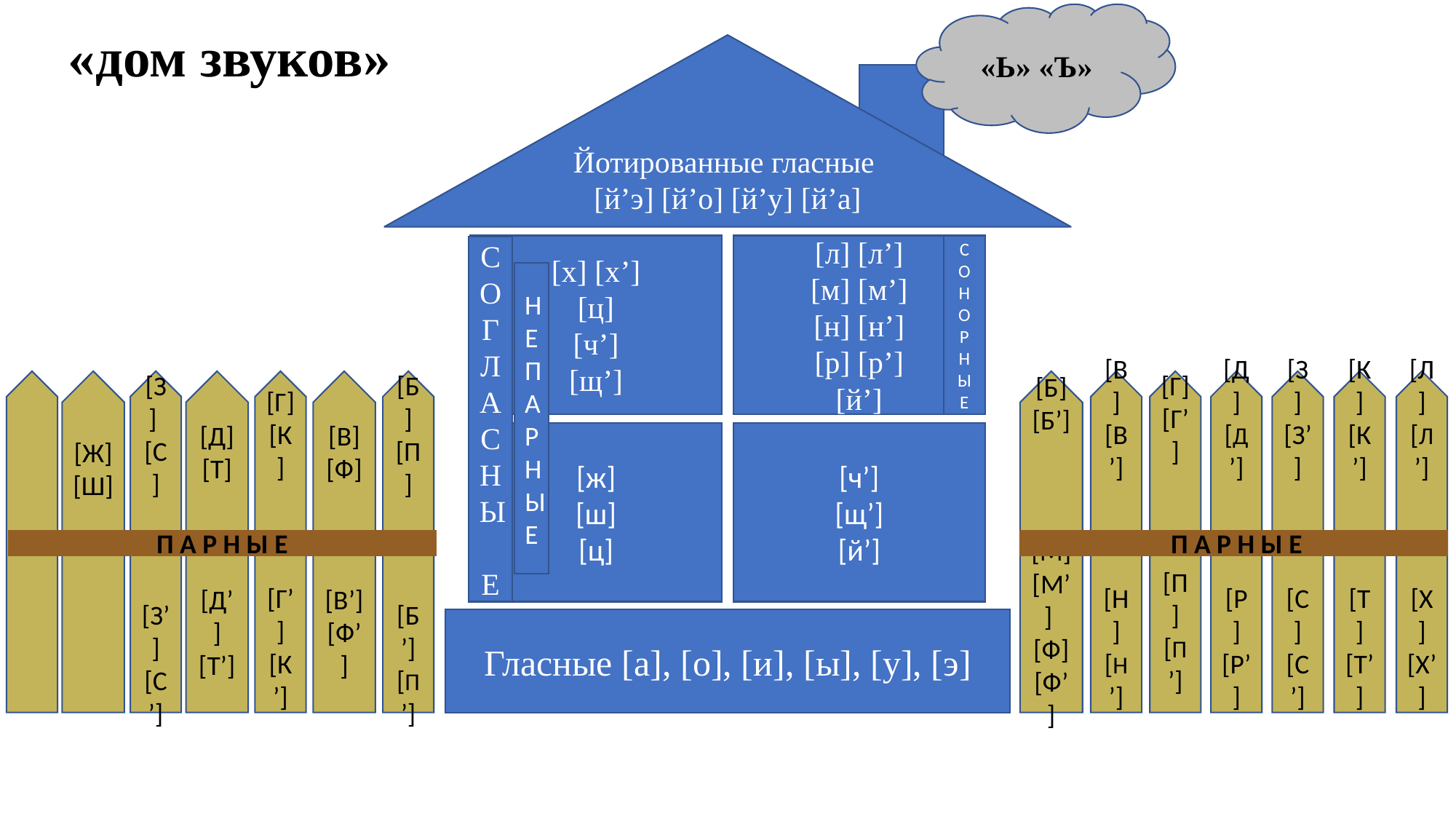

«Ь» «Ъ»
«дом звуков»
Йотированные гласные
[й’э] [й’о] [й’у] [й’а]

[х] [х’]
[ц]
[ч’]
[щ’]
[л] [л’]
[м] [м’]
[н] [н’]
[р] [р’]
[й’]
С
О
Н
О
Р
Н
Ы
Е
С
О
Г
Л
А
С
Н
Ы
Е
Н
Е
П
А
Р
Н
Ы
Е
[ч’]
[щ’]
[й’]
[ж]
[ш]
[ц]
[Б]
[Б’]

[М]
[М’]
[Ф]
[Ф’]
[Ж]
[Ш]

[Д]
[Т]

[Д’]
[Т’]
[В]
[Ф]

[В’]
[Ф’]
[З]
[С]

[З’]
[С’]
[Г]
[К]

[Г’]
[К’]
[В]
[В’]

[Н]
[Н’]

[Б]
[П]

[Б’]
[П’]
[Г]
[Г’]

[П]
[П’]

[Д]
[Д’]

[Р]
[Р’]

[З]
[З’]

[С]
[С’]

[К]
[К’]

[Т]
[Т’]

[Л]
[Л’]

[Х]
[Х’]

П А Р Н Ы Е
 П А Р Н Ы Е
Гласные [а], [о], [и], [ы], [у], [э]